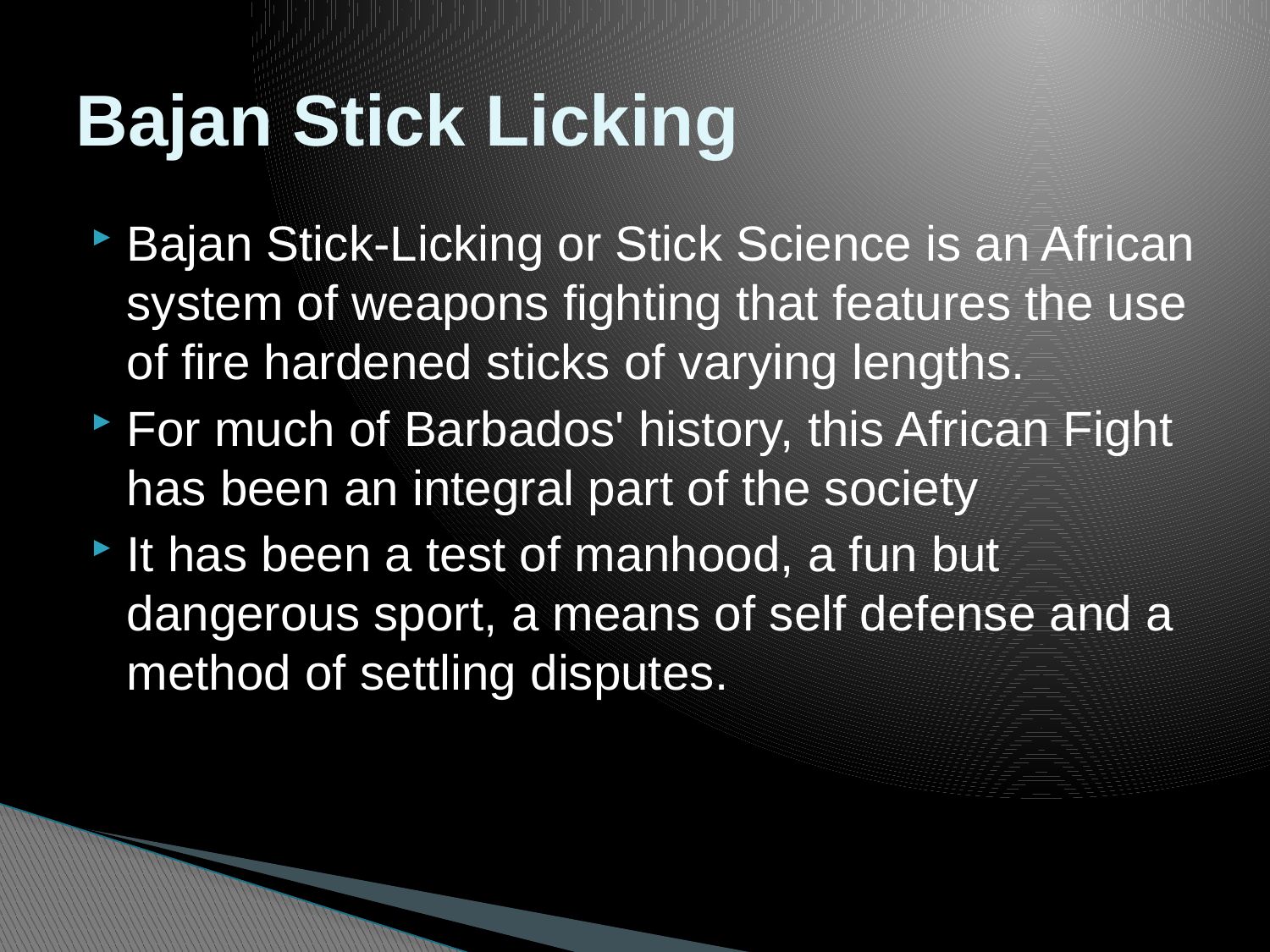

# Bajan Stick Licking
Bajan Stick-Licking or Stick Science is an African system of weapons fighting that features the use of fire hardened sticks of varying lengths.
For much of Barbados' history, this African Fight has been an integral part of the society
It has been a test of manhood, a fun but dangerous sport, a means of self defense and a method of settling disputes.